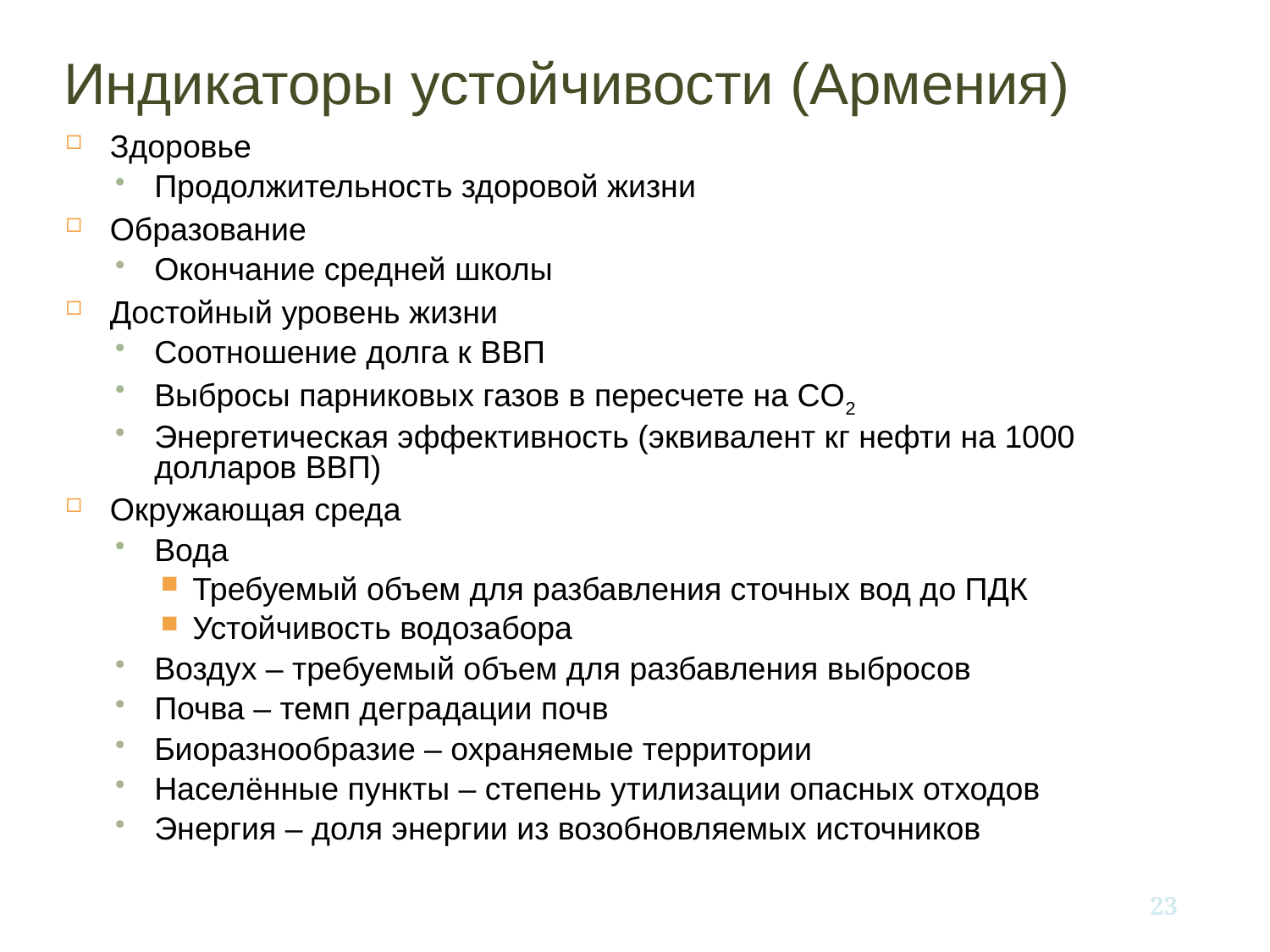

Индикаторы устойчивости (Армения)
Здоровье
Продолжительность здоровой жизни
Образование
Окончание средней школы
Достойный уровень жизни
Соотношение долга к ВВП
Выбросы парниковых газов в пересчете на CO2
Энергетическая эффективность (эквивалент кг нефти на 1000 долларов ВВП)
Окружающая среда
Вода
Требуемый объем для разбавления сточных вод до ПДК
Устойчивость водозабора
Воздух – требуемый объем для разбавления выбросов
Почва – темп деградации почв
Биоразнообразие – охраняемые территории
Населённые пункты – степень утилизации опасных отходов
Энергия – доля энергии из возобновляемых источников
23